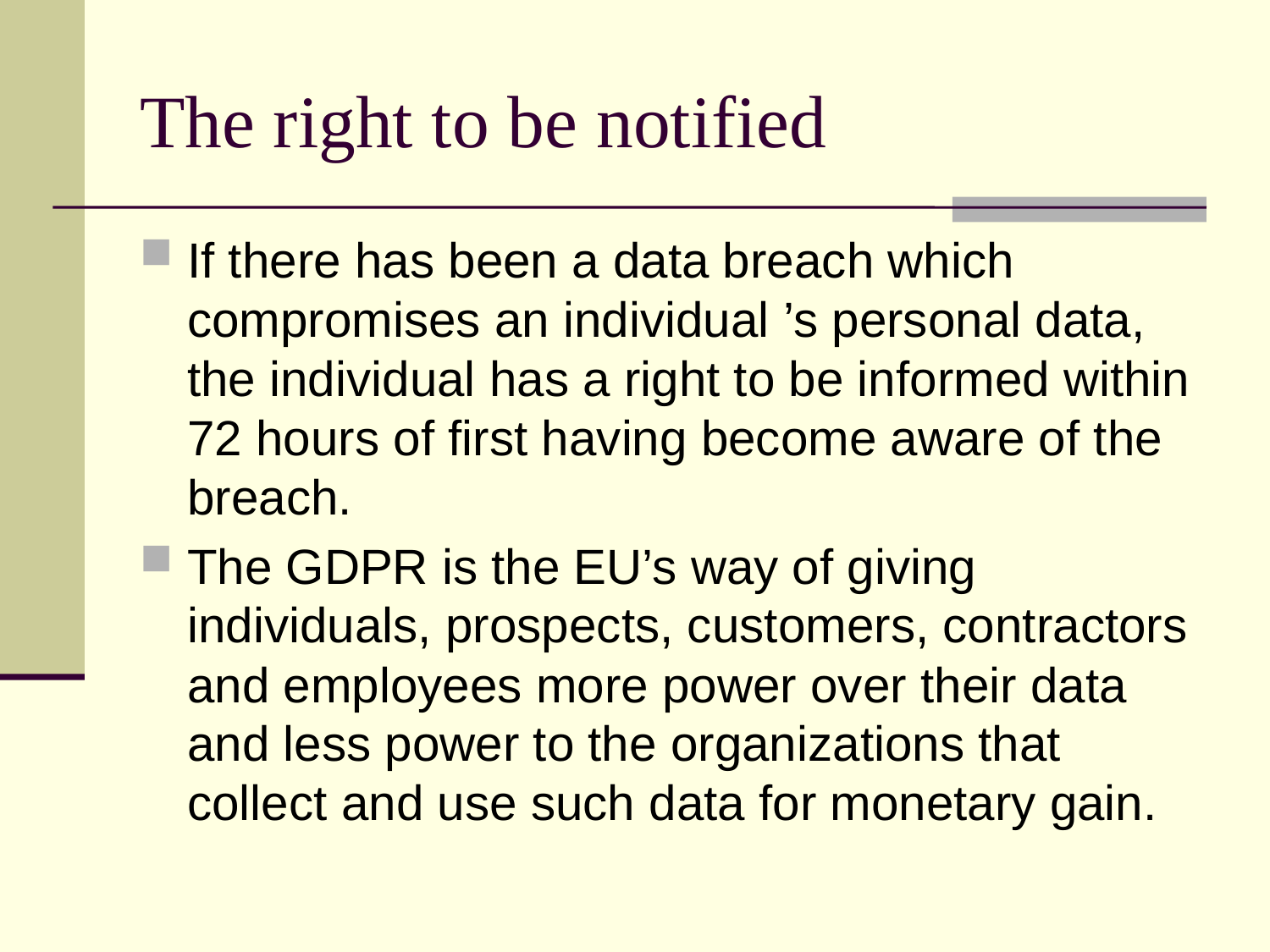

# The right to be notified
If there has been a data breach which compromises an individual ’s personal data, the individual has a right to be informed within 72 hours of first having become aware of the breach.
The GDPR is the EU’s way of giving individuals, prospects, customers, contractors and employees more power over their data and less power to the organizations that collect and use such data for monetary gain.